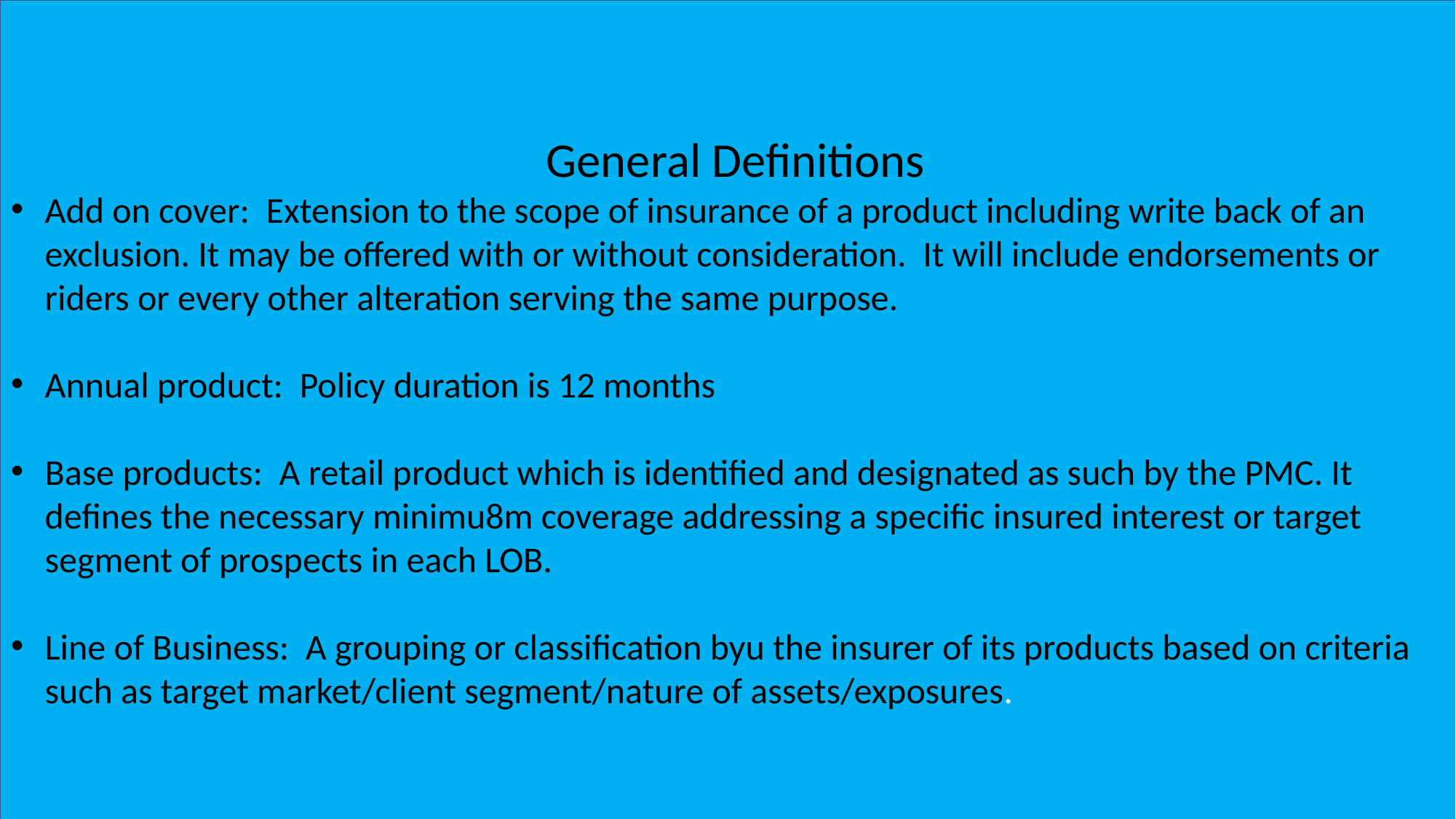

General Definitions
Add on cover:  Extension to the scope of insurance of a product including write back of an exclusion. It may be offered with or without consideration.  It will include endorsements or riders or every other alteration serving the same purpose.

Annual product:  Policy duration is 12 months

Base products:  A retail product which is identified and designated as such by the PMC. It defines the necessary minimu8m coverage addressing a specific insured interest or target segment of prospects in each LOB.

Line of Business:  A grouping or classification byu the insurer of its products based on criteria such as target market/client segment/nature of assets/exposures.